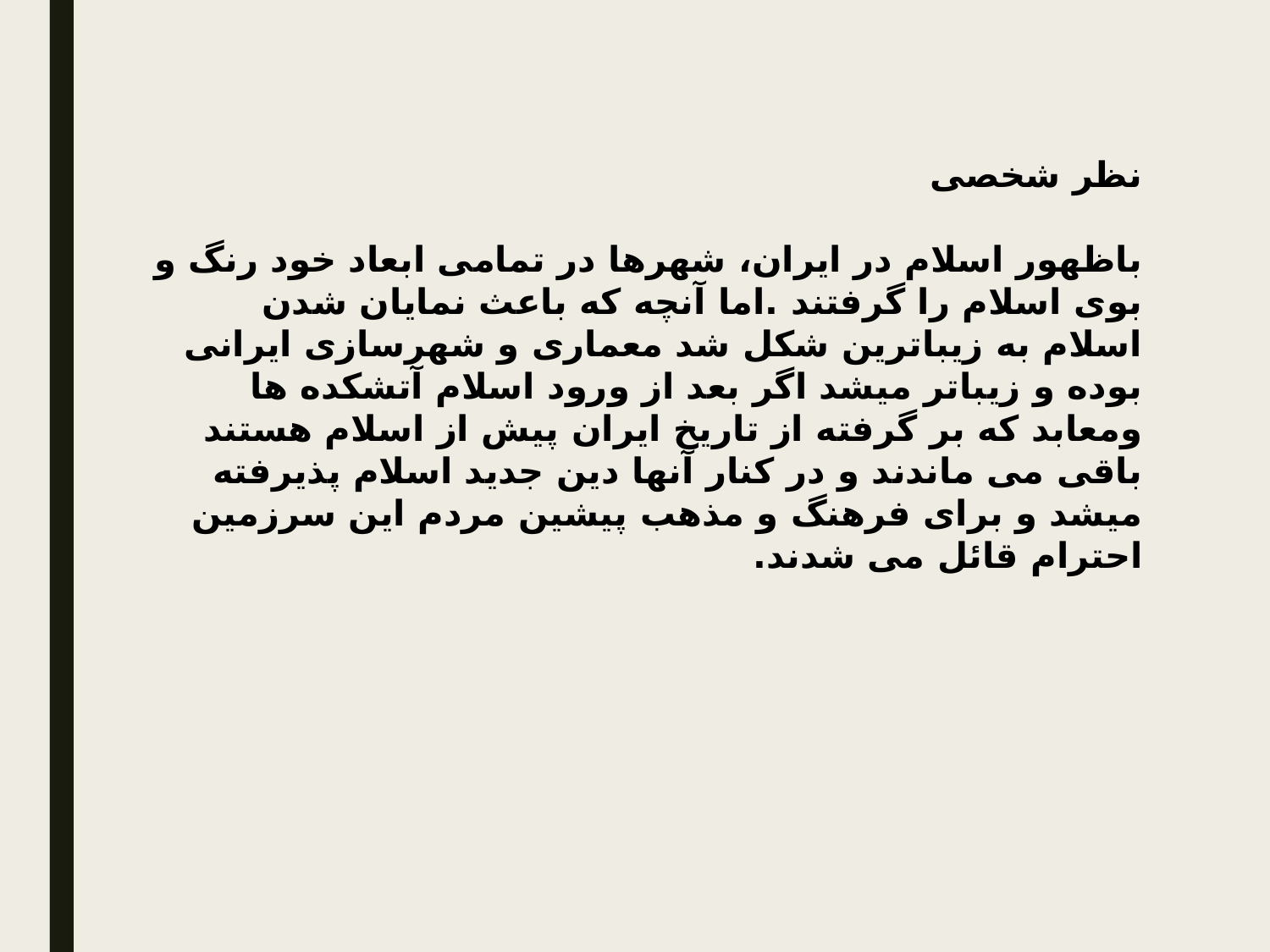

نظر شخصی

باظهور اسلام در ایران، شهرها در تمامی ابعاد خود رنگ و بوی اسلام را گرفتند .اما آنچه که باعث نمایان شدن  اسلام به زیباترین شکل شد معماری و شهرسازی ایرانی بوده و زیباتر میشد اگر بعد از ورود اسلام آتشکده ها ومعابد که بر گرفته از تاریخ ایران پیش از اسلام هستند باقی می ماندند و در کنار آنها دین جدید اسلام پذیرفته میشد و برای فرهنگ و مذهب پیشین مردم این سرزمین احترام قائل می شدند.